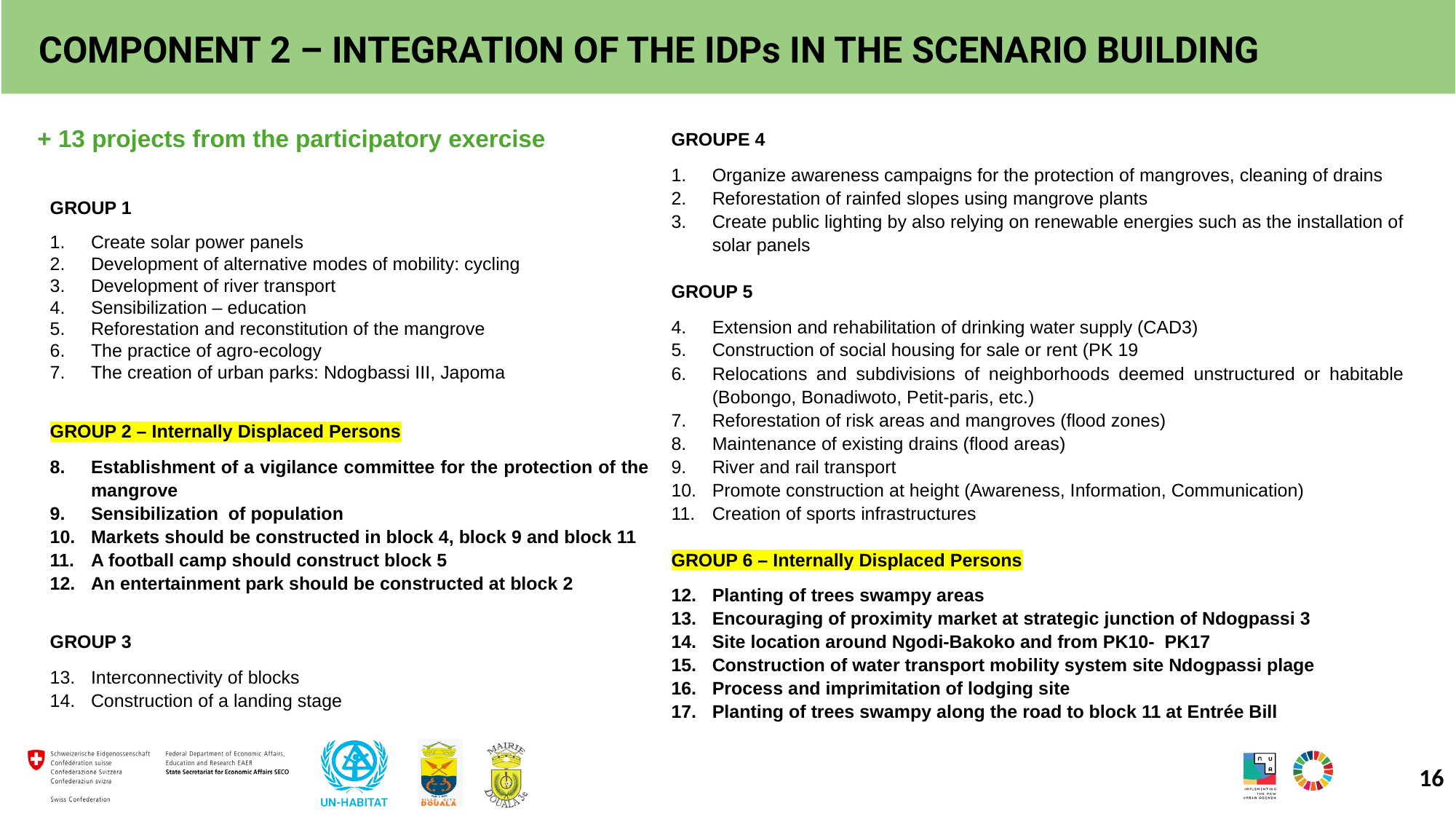

COMPONENT 2 – INTEGRATION OF THE IDPs IN THE SCENARIO BUILDING

+ 13 projects from the participatory exercise
GROUPE 4
Organize awareness campaigns for the protection of mangroves, cleaning of drains
Reforestation of rainfed slopes using mangrove plants
Create public lighting by also relying on renewable energies such as the installation of solar panels

GROUP 5
Extension and rehabilitation of drinking water supply (CAD3)
Construction of social housing for sale or rent (PK 19
Relocations and subdivisions of neighborhoods deemed unstructured or habitable (Bobongo, Bonadiwoto, Petit-paris, etc.)
Reforestation of risk areas and mangroves (flood zones)
Maintenance of existing drains (flood areas)
River and rail transport
Promote construction at height (Awareness, Information, Communication)
Creation of sports infrastructures

GROUP 6 – Internally Displaced Persons
Planting of trees swampy areas
Encouraging of proximity market at strategic junction of Ndogpassi 3
Site location around Ngodi-Bakoko and from PK10-  PK17
Construction of water transport mobility system site Ndogpassi plage
Process and imprimitation of lodging site
Planting of trees swampy along the road to block 11 at Entrée Bill
GROUP 1
Create solar power panels
Development of alternative modes of mobility: cycling
Development of river transport
Sensibilization – education
Reforestation and reconstitution of the mangrove
The practice of agro-ecology
The creation of urban parks: Ndogbassi III, Japoma

GROUP 2 – Internally Displaced Persons
Establishment of a vigilance committee for the protection of the mangrove
Sensibilization  of population
Markets should be constructed in block 4, block 9 and block 11
A football camp should construct block 5
An entertainment park should be constructed at block 2

GROUP 3
Interconnectivity of blocks
Construction of a landing stage
16